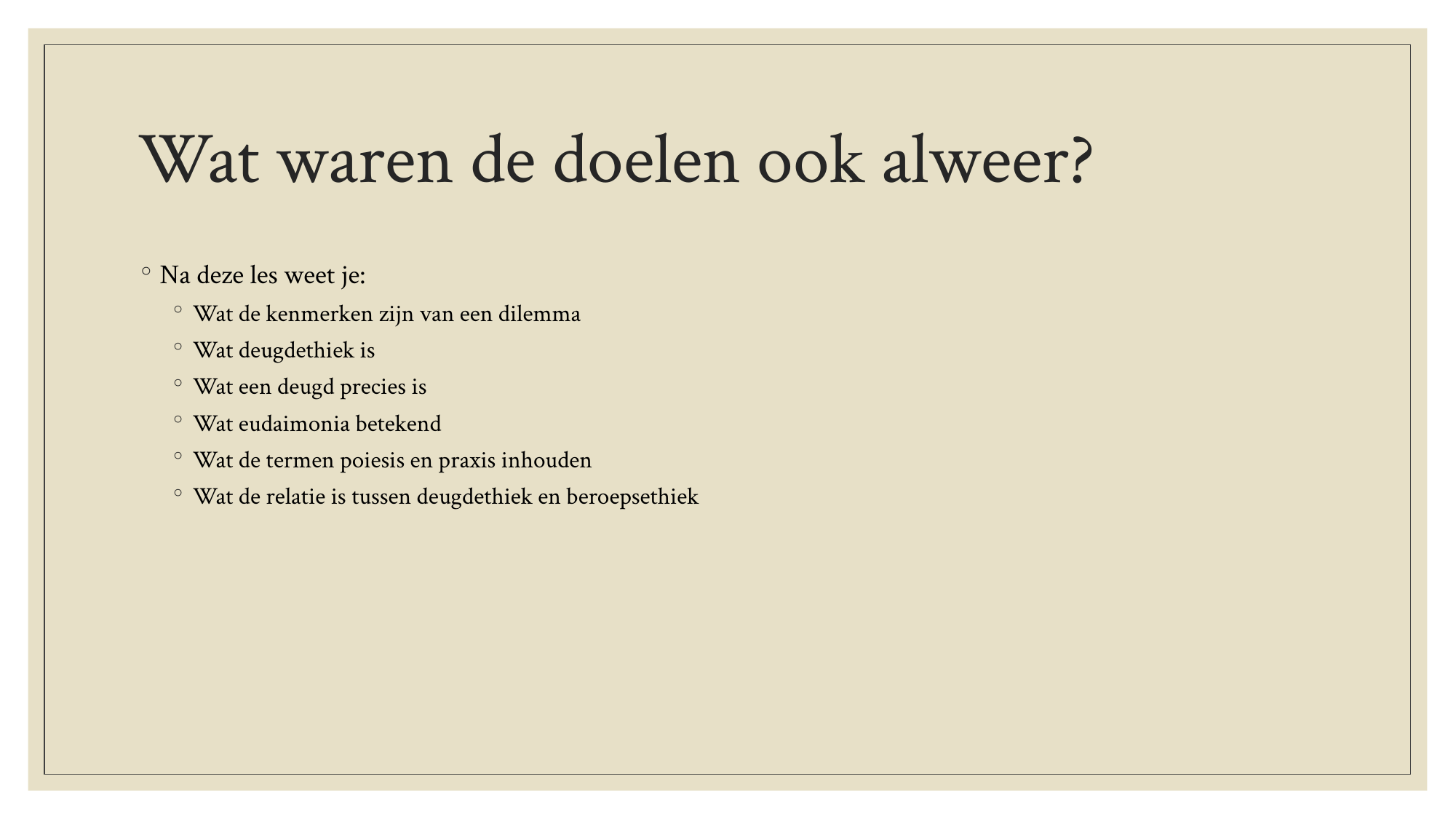

# Wat waren de doelen ook alweer?
Na deze les weet je:
Wat de kenmerken zijn van een dilemma
Wat deugdethiek is
Wat een deugd precies is
Wat eudaimonia betekend
Wat de termen poiesis en praxis inhouden
Wat de relatie is tussen deugdethiek en beroepsethiek